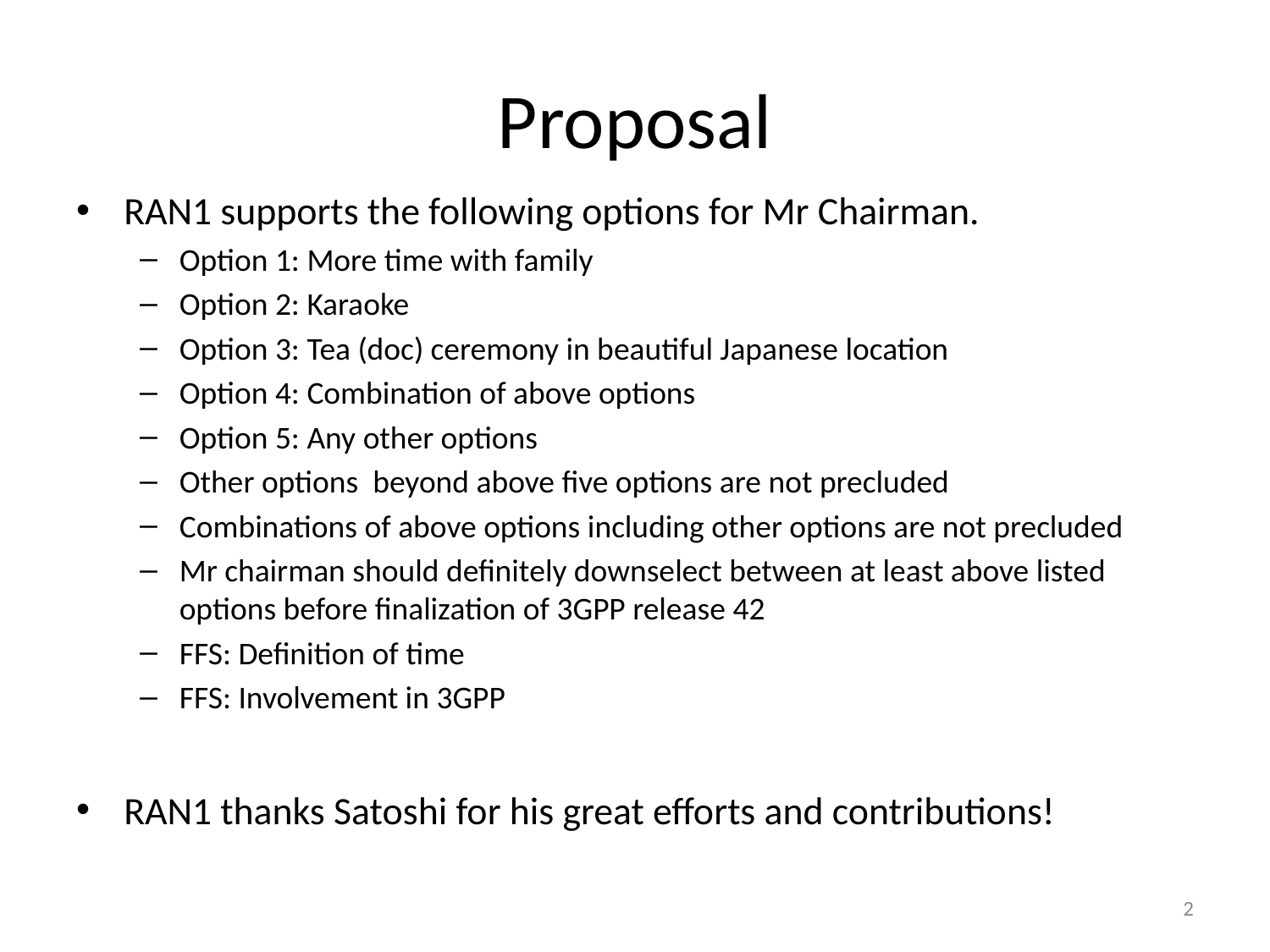

# Proposal
RAN1 supports the following options for Mr Chairman.
Option 1: More time with family
Option 2: Karaoke
Option 3: Tea (doc) ceremony in beautiful Japanese location
Option 4: Combination of above options
Option 5: Any other options
Other options  beyond above five options are not precluded
Combinations of above options including other options are not precluded
Mr chairman should definitely downselect between at least above listed options before finalization of 3GPP release 42
FFS: Definition of time
FFS: Involvement in 3GPP

RAN1 thanks Satoshi for his great efforts and contributions!
2